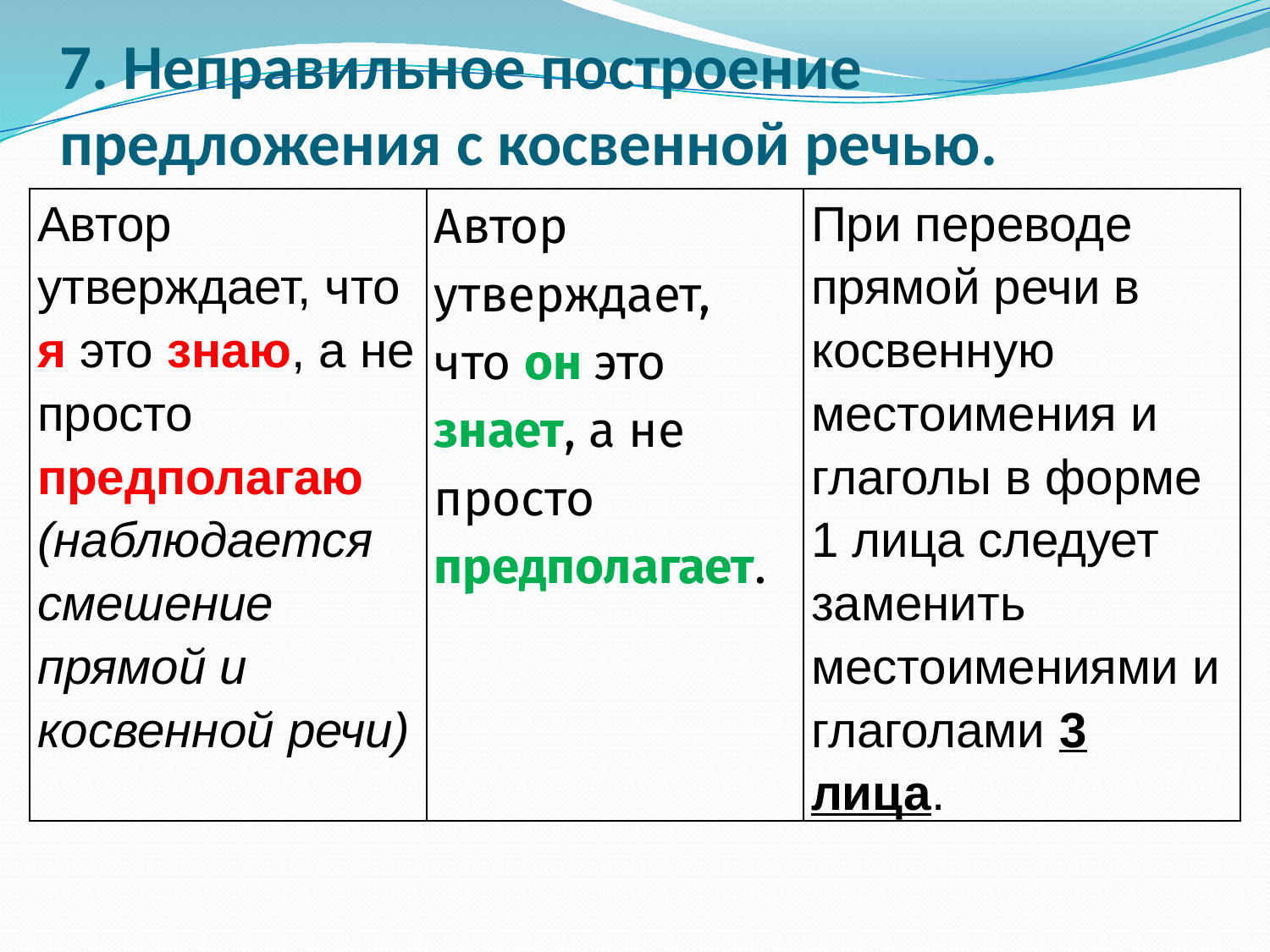

# 7. Неправильное построение предложения с косвенной речью.
| Автор утверждает, что я это знаю, а не просто предполагаю (наблюдается смешение прямой и косвенной речи) | Автор утверждает, что он это знает, а не просто предполагает. | При переводе прямой речи в косвенную местоимения и глаголы в форме 1 лица следует заменить местоимениями и глаголами 3 лица. |
| --- | --- | --- |